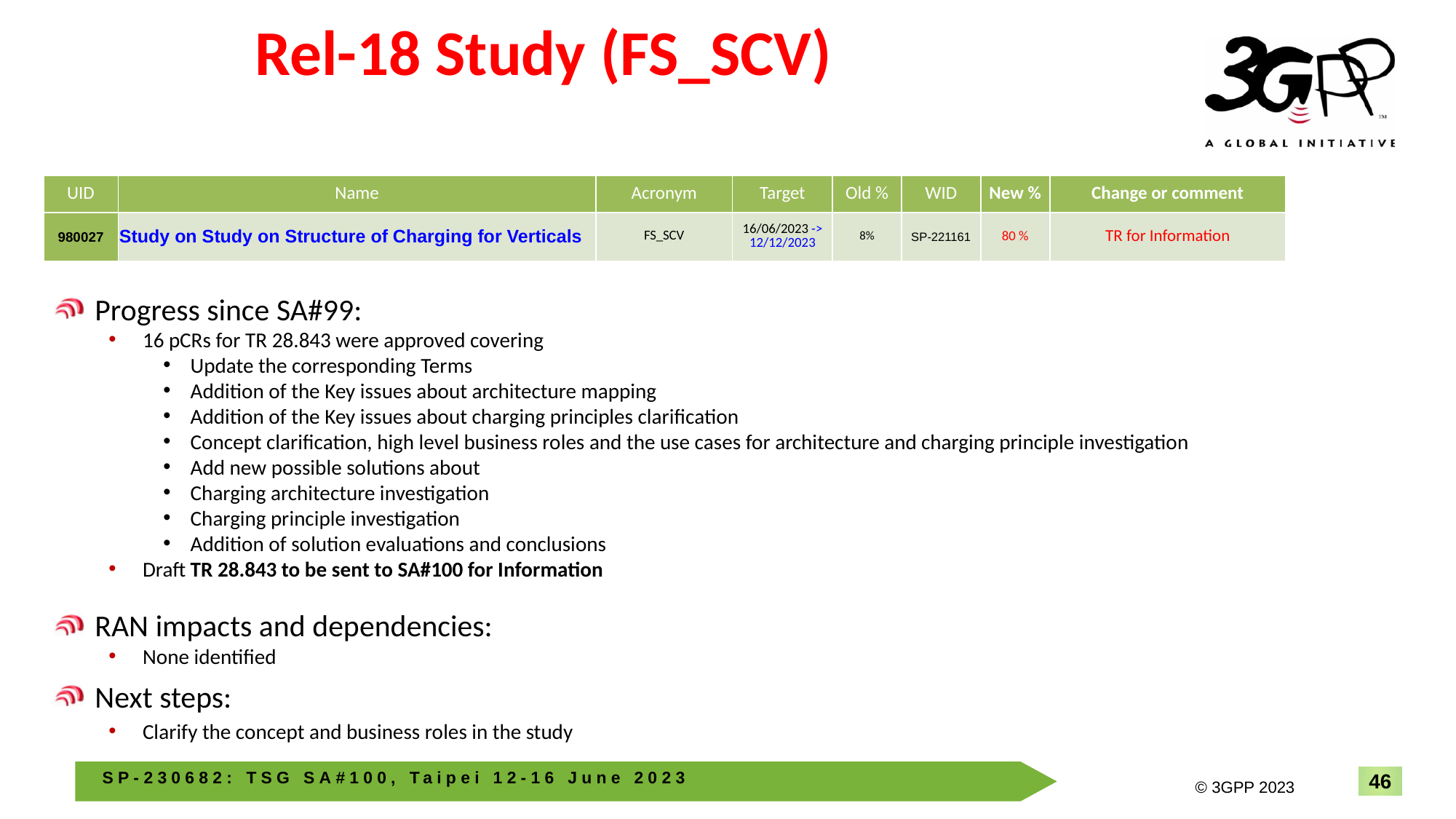

# Rel-18 Study (FS_SCV)
| UID | Name | Acronym | Target | Old % | WID | New % | Change or comment |
| --- | --- | --- | --- | --- | --- | --- | --- |
| 980027 | Study on Study on Structure of Charging for Verticals | FS\_SCV | 16/06/2023 -> 12/12/2023 | 8% | SP-221161 | 80 % | TR for Information |
Progress since SA#99:
16 pCRs for TR 28.843 were approved covering
Update the corresponding Terms
Addition of the Key issues about architecture mapping
Addition of the Key issues about charging principles clarification
Concept clarification, high level business roles and the use cases for architecture and charging principle investigation
Add new possible solutions about
Charging architecture investigation
Charging principle investigation
Addition of solution evaluations and conclusions
Draft TR 28.843 to be sent to SA#100 for Information

RAN impacts and dependencies:
None identified
Next steps:
Clarify the concept and business roles in the study